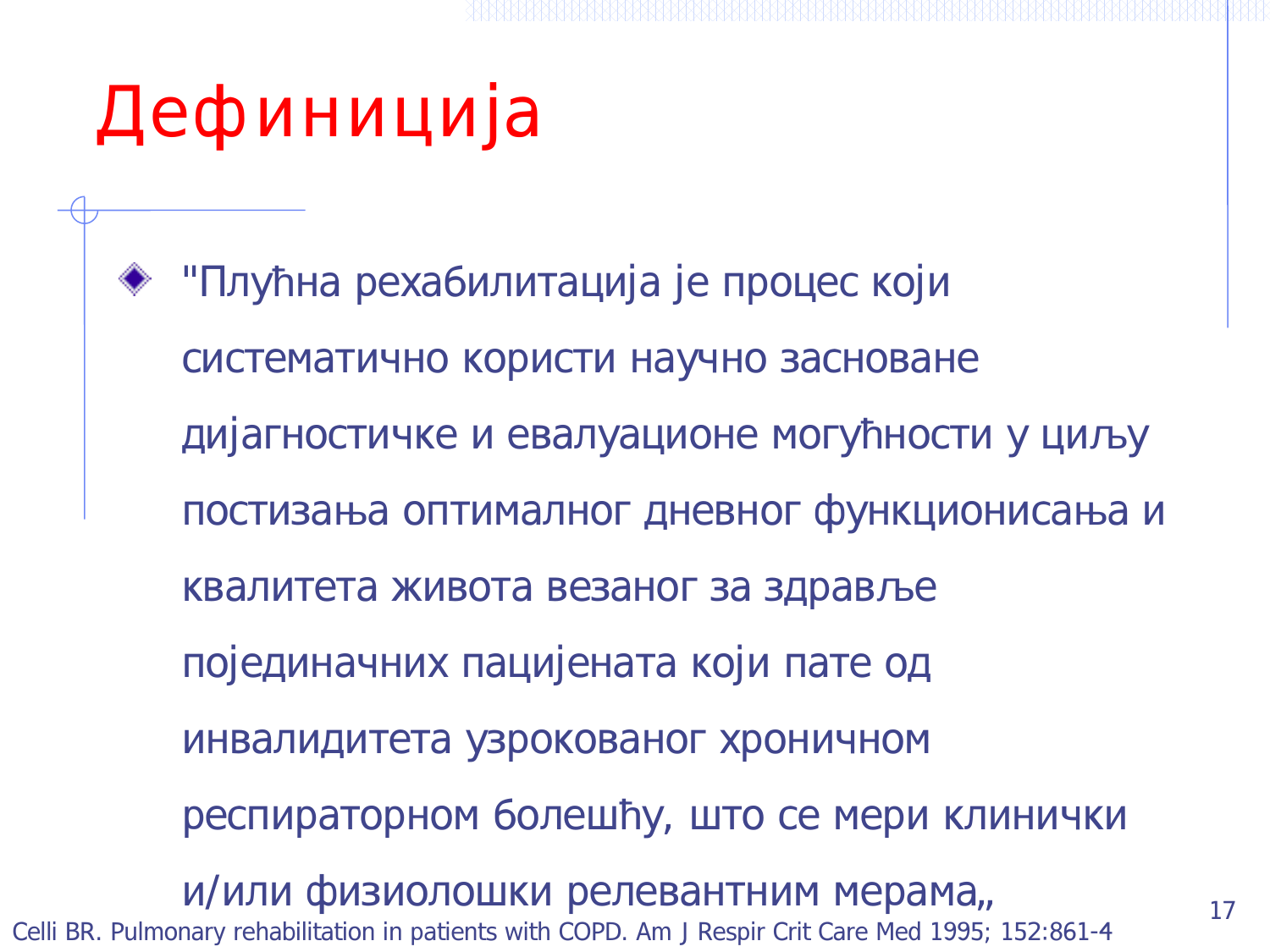

# Дефиниција
"Плућна рехабилитација је процес који систематично користи научно засноване дијагностичке и евалуационе могућности у циљу постизања оптималног дневног функционисања и квалитета живота везаног за здравље појединачних пацијената који пате од инвалидитета узрокованог хроничном респираторном болешћу, што се мери клинички и/или физиолошки релевантним мерама„

17
Celli BR. Pulmonary rehabilitation in patients with COPD. Am J Respir Crit Care Med 1995; 152:861-4